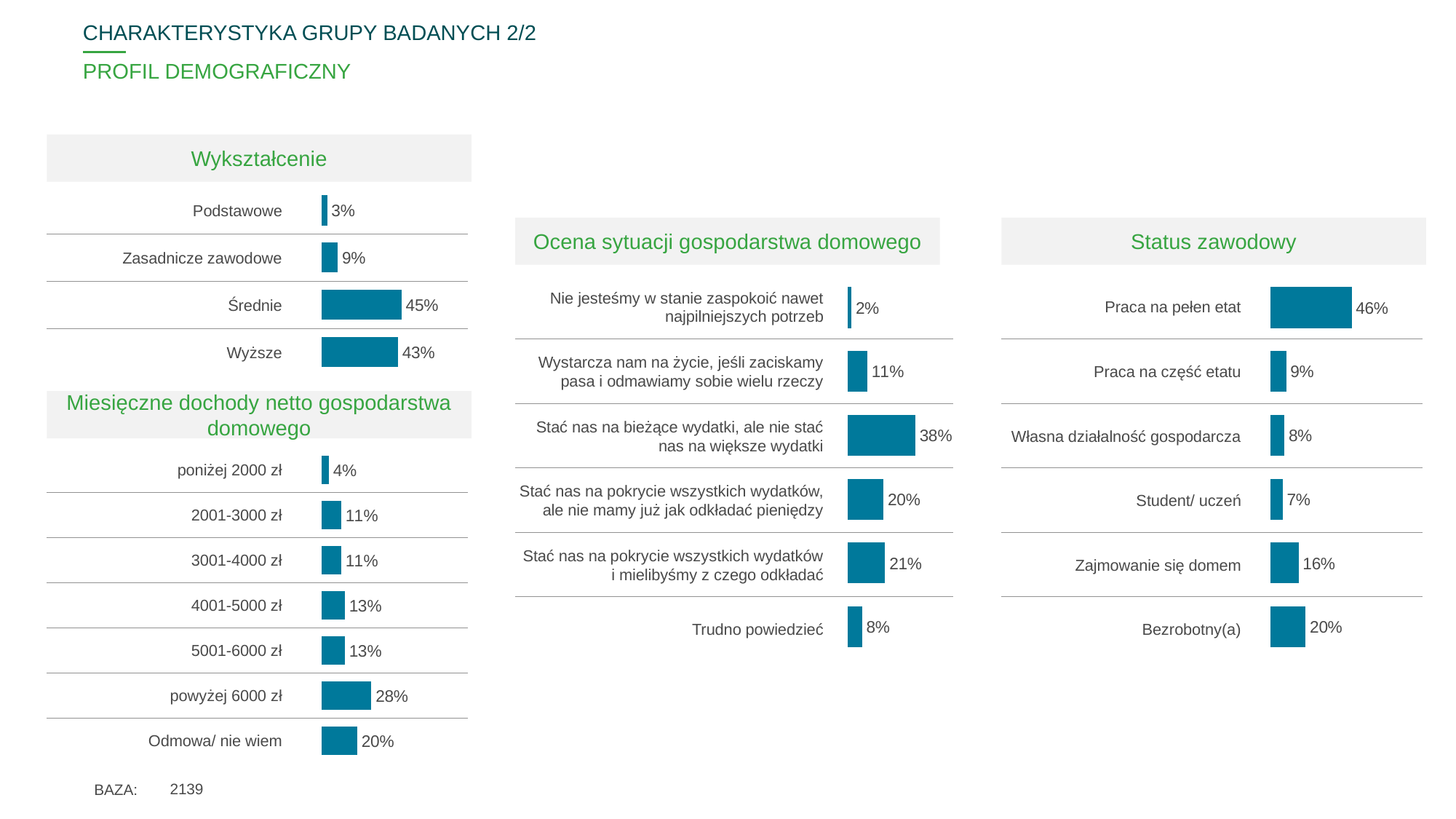

CHARAKTERYSTYKA GRUPY BADANYCH 2/2
# PROFIL DEMOGRAFICZNY
Wykształcenie
| Podstawowe |  |
| --- | --- |
| Zasadnicze zawodowe |  |
| Średnie |  |
| Wyższe |  |

### Chart

| Category | zazwyczaj |
|---|---|
|  | 0.03 |
|  | 0.09 |
|  | 0.45 |
|  | 0.43 |
Ocena sytuacji gospodarstwa domowego
Status zawodowy
| Nie jesteśmy w stanie zaspokoić nawet najpilniejszych potrzeb |  |
| --- | --- |
| Wystarcza nam na życie, jeśli zaciskamy pasa i odmawiamy sobie wielu rzeczy |  |
| Stać nas na bieżące wydatki, ale nie stać nas na większe wydatki |  |
| Stać nas na pokrycie wszystkich wydatków, ale nie mamy już jak odkładać pieniędzy |  |
| Stać nas na pokrycie wszystkich wydatków i mielibyśmy z czego odkładać |  |
| Trudno powiedzieć |  |
| Praca na pełen etat |  |
| --- | --- |
| Praca na część etatu |  |
| Własna działalność gospodarcza |  |
| Student/ uczeń |  |
| Zajmowanie się domem |  |
| Bezrobotny(a) |  |

### Chart

| Category | zazwyczaj |
|---|---|
|  | 0.02 |
|  | 0.11 |
|  | 0.38 |
|  | 0.2 |
|  | 0.21 |
|  | 0.08 |

### Chart

| Category | zazwyczaj |
|---|---|
|  | 0.46 |
|  | 0.09 |
|  | 0.08 |
|  | 0.07 |
|  | 0.16 |
|  | 0.2 |
Miesięczne dochody netto gospodarstwa domowego
| poniżej 2000 zł |  |
| --- | --- |
| 2001-3000 zł |  |
| 3001-4000 zł |  |
| 4001-5000 zł |  |
| 5001-6000 zł |  |
| powyżej 6000 zł |  |
| Odmowa/ nie wiem |  |

### Chart

| Category | zazwyczaj |
|---|---|
|  | 0.04 |
|  | 0.11 |
|  | 0.11 |
|  | 0.13 |
|  | 0.13 |
|  | 0.28 |
|  | 0.2 |
2139
BAZA: